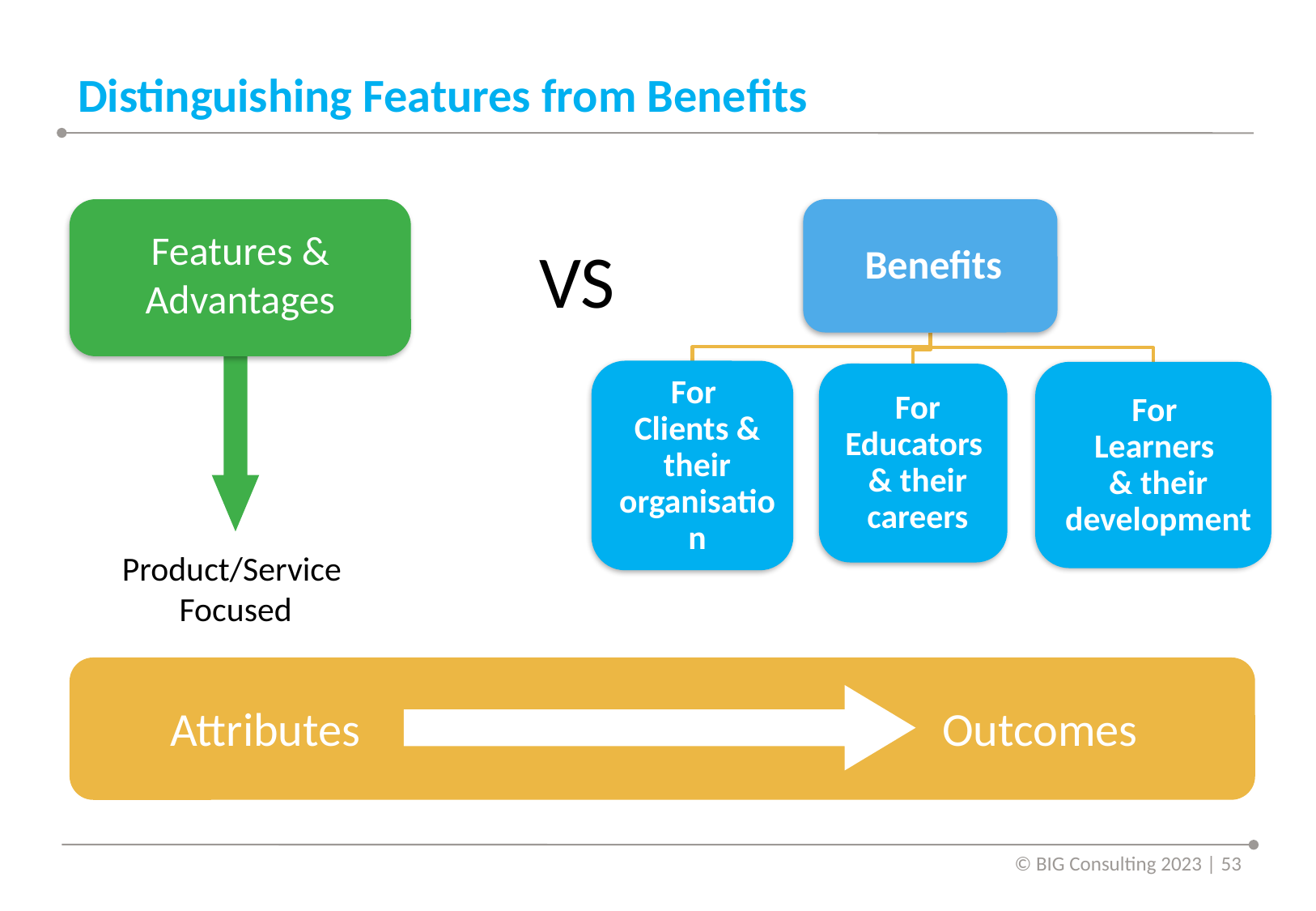

# Distinguishing Features from Benefits

Features & Advantages

Benefits
For
Clients & their organisation
For Educators
& their careers
For
Learners
& their development
VS

Product/Service  Focused

Attributes
Outcomes